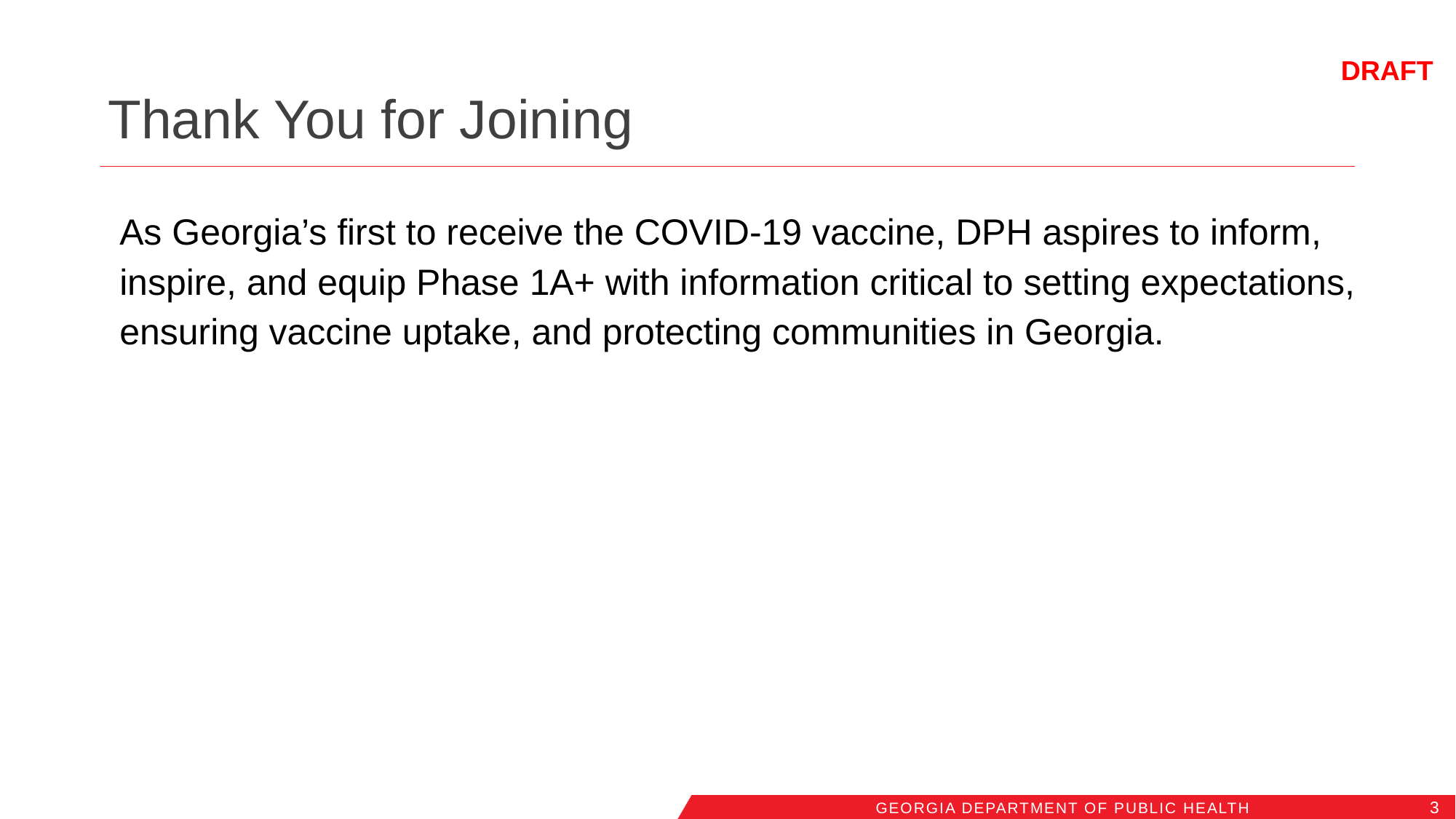

DRAFT
# Thank You for Joining
As Georgia’s first to receive the COVID-19 vaccine, DPH aspires to inform, inspire, and equip Phase 1A+ with information critical to setting expectations, ensuring vaccine uptake, and protecting communities in Georgia.
3